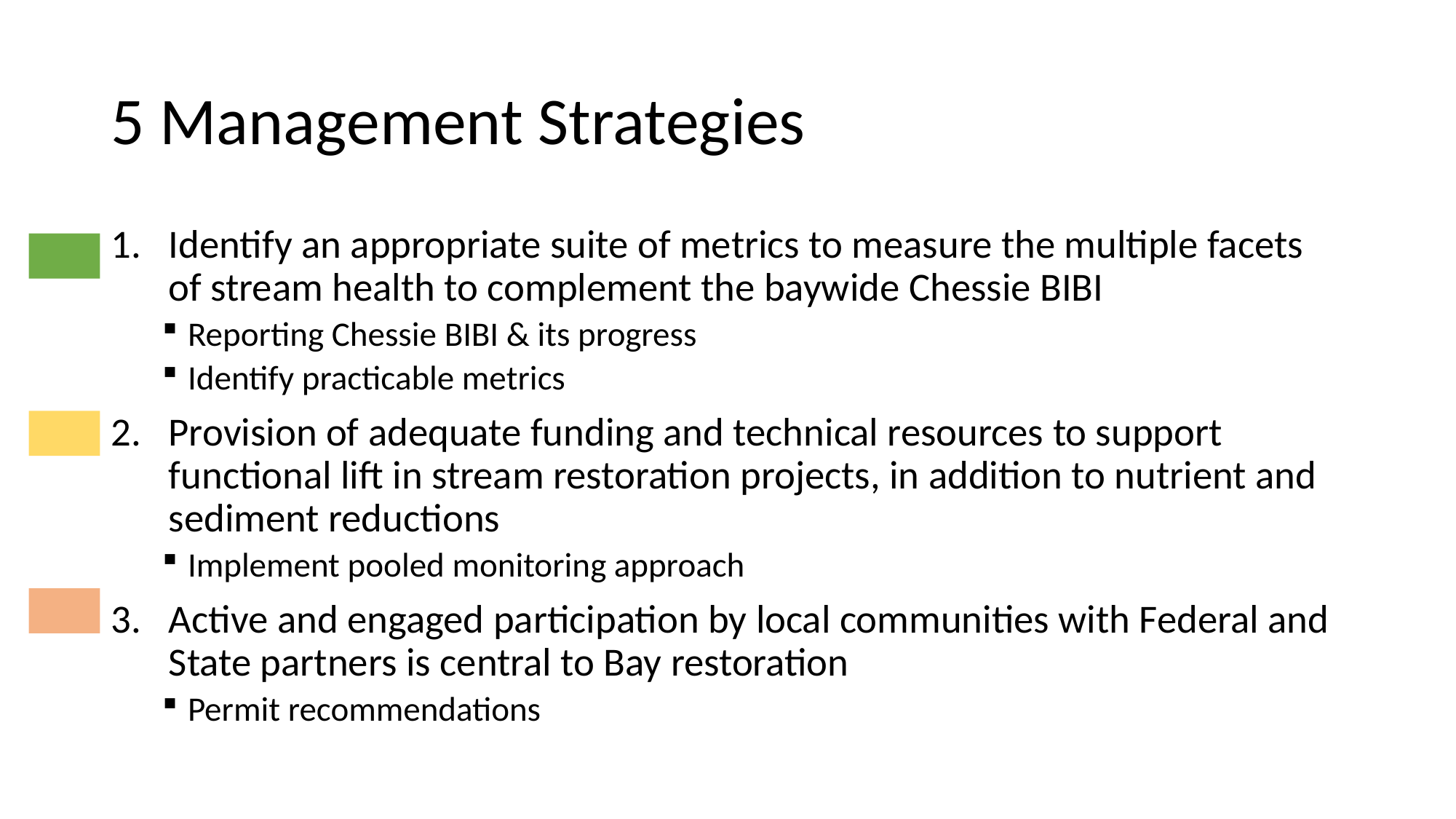

# 5 Management Strategies
Identify an appropriate suite of metrics to measure the multiple facets of stream health to complement the baywide Chessie BIBI
Reporting Chessie BIBI & its progress
Identify practicable metrics
Provision of adequate funding and technical resources to support functional lift in stream restoration projects, in addition to nutrient and sediment reductions
Implement pooled monitoring approach
Active and engaged participation by local communities with Federal and State partners is central to Bay restoration
Permit recommendations